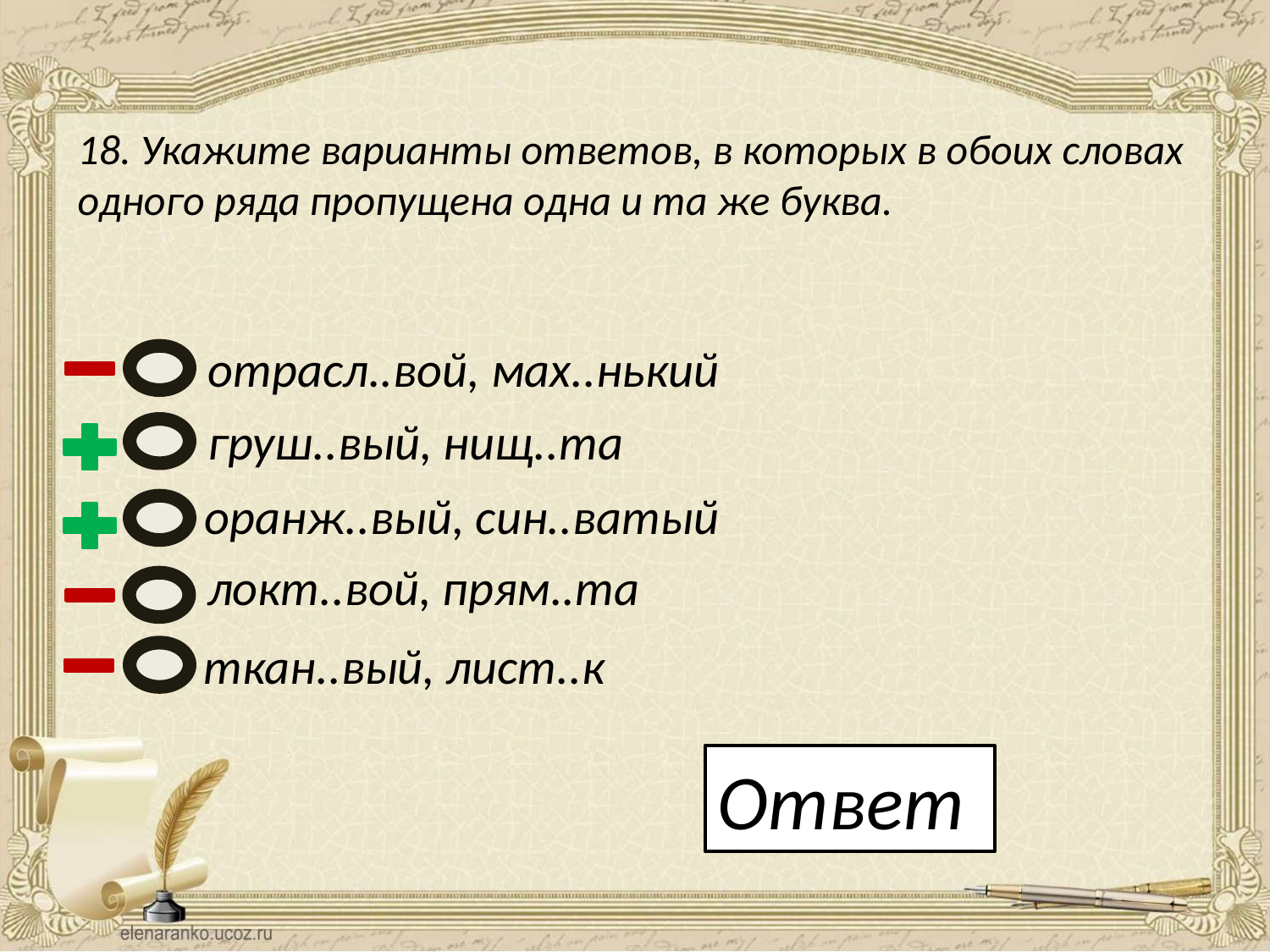

18. Укажите варианты ответов, в которых в обоих словах одного ряда пропущена одна и та же буква.
отрасл..вой, мах..нький

груш..вый, нищ..та

оранж..вый, син..ватый

локт..вой, прям..та

ткан..вый, лист..к

Ответ